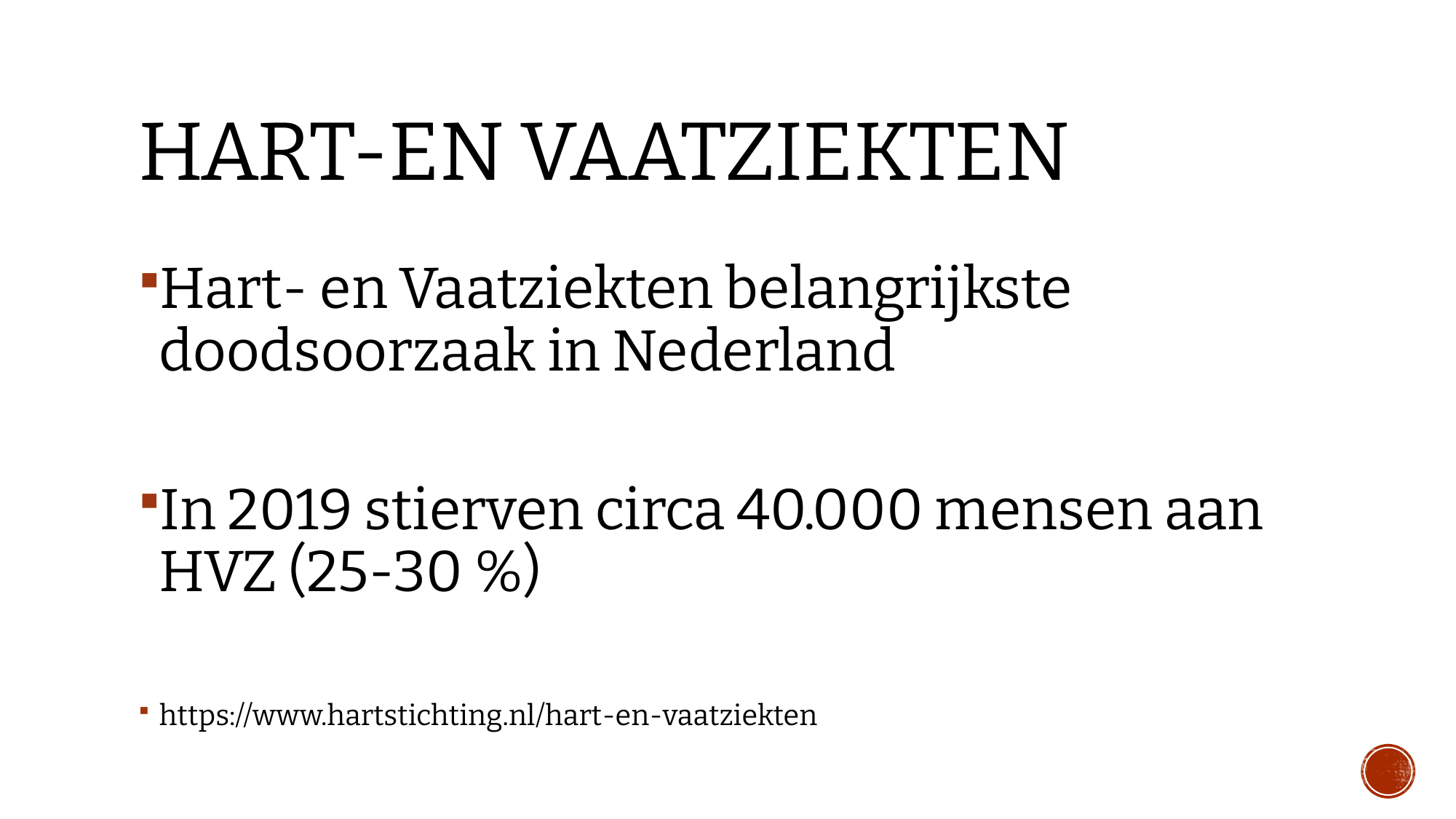

# Hart-en Vaatziekten
Hart- en Vaatziekten belangrijkste doodsoorzaak in Nederland

In 2019 stierven circa 40.000 mensen aan HVZ (25-30 %)

https://www.hartstichting.nl/hart-en-vaatziekten